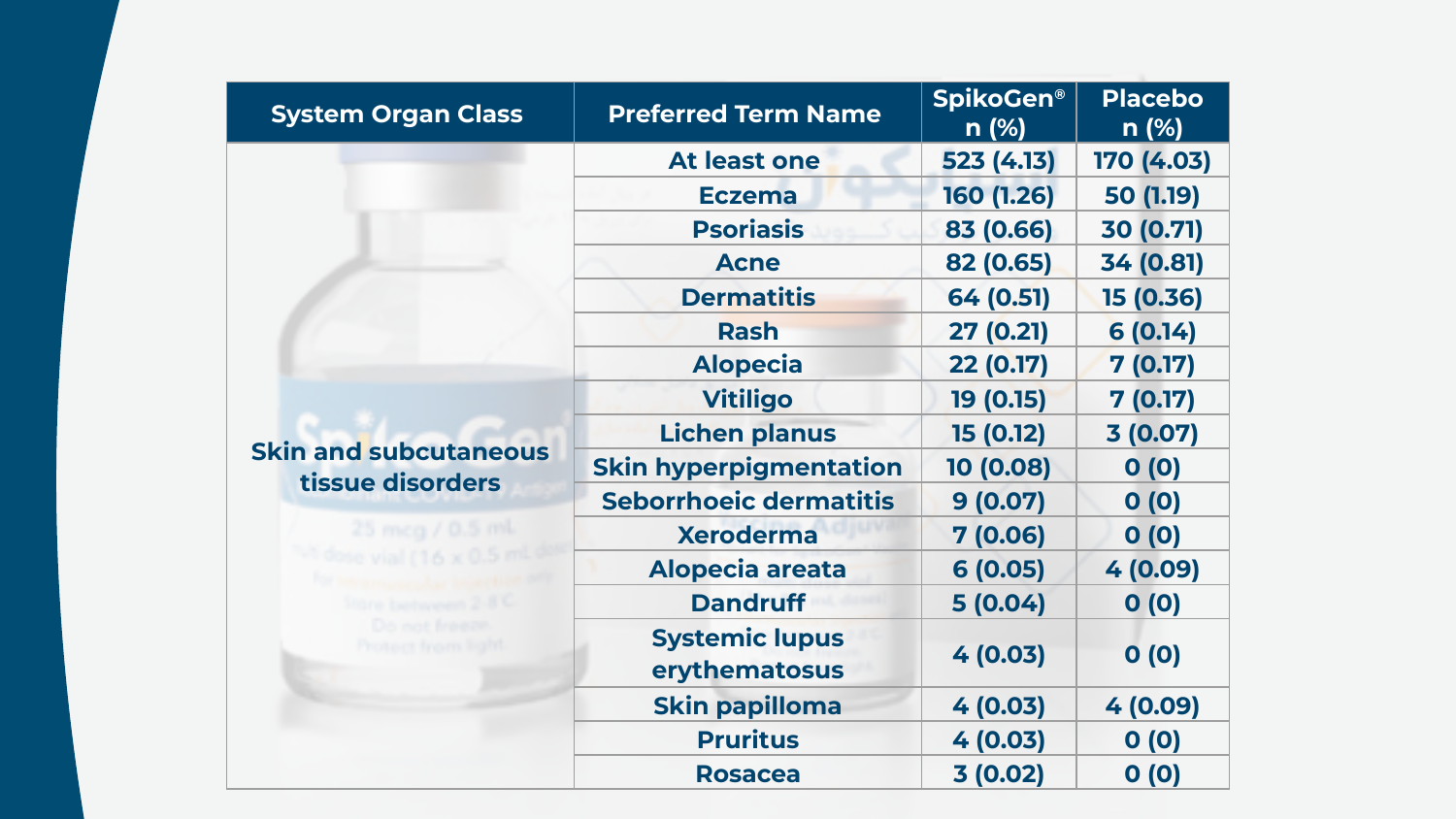

| System Organ Class | Preferred Term Name | SpikoGen® n (%) | Placebo n (%) |
| --- | --- | --- | --- |
| Skin and subcutaneous tissue disorders | At least one | 523 (4.13) | 170 (4.03) |
|  | Eczema | 160 (1.26) | 50 (1.19) |
|  | Psoriasis | 83 (0.66) | 30 (0.71) |
|  | Acne | 82 (0.65) | 34 (0.81) |
|  | Dermatitis | 64 (0.51) | 15 (0.36) |
|  | Rash | 27 (0.21) | 6 (0.14) |
|  | Alopecia | 22 (0.17) | 7 (0.17) |
|  | Vitiligo | 19 (0.15) | 7 (0.17) |
|  | Lichen planus | 15 (0.12) | 3 (0.07) |
|  | Skin hyperpigmentation | 10 (0.08) | 0 (0) |
|  | Seborrhoeic dermatitis | 9 (0.07) | 0 (0) |
|  | Xeroderma | 7 (0.06) | 0 (0) |
|  | Alopecia areata | 6 (0.05) | 4 (0.09) |
|  | Dandruff | 5 (0.04) | 0 (0) |
|  | Systemic lupus erythematosus | 4 (0.03) | 0 (0) |
|  | Skin papilloma | 4 (0.03) | 4 (0.09) |
|  | Pruritus | 4 (0.03) | 0 (0) |
|  | Rosacea | 3 (0.02) | 0 (0) |